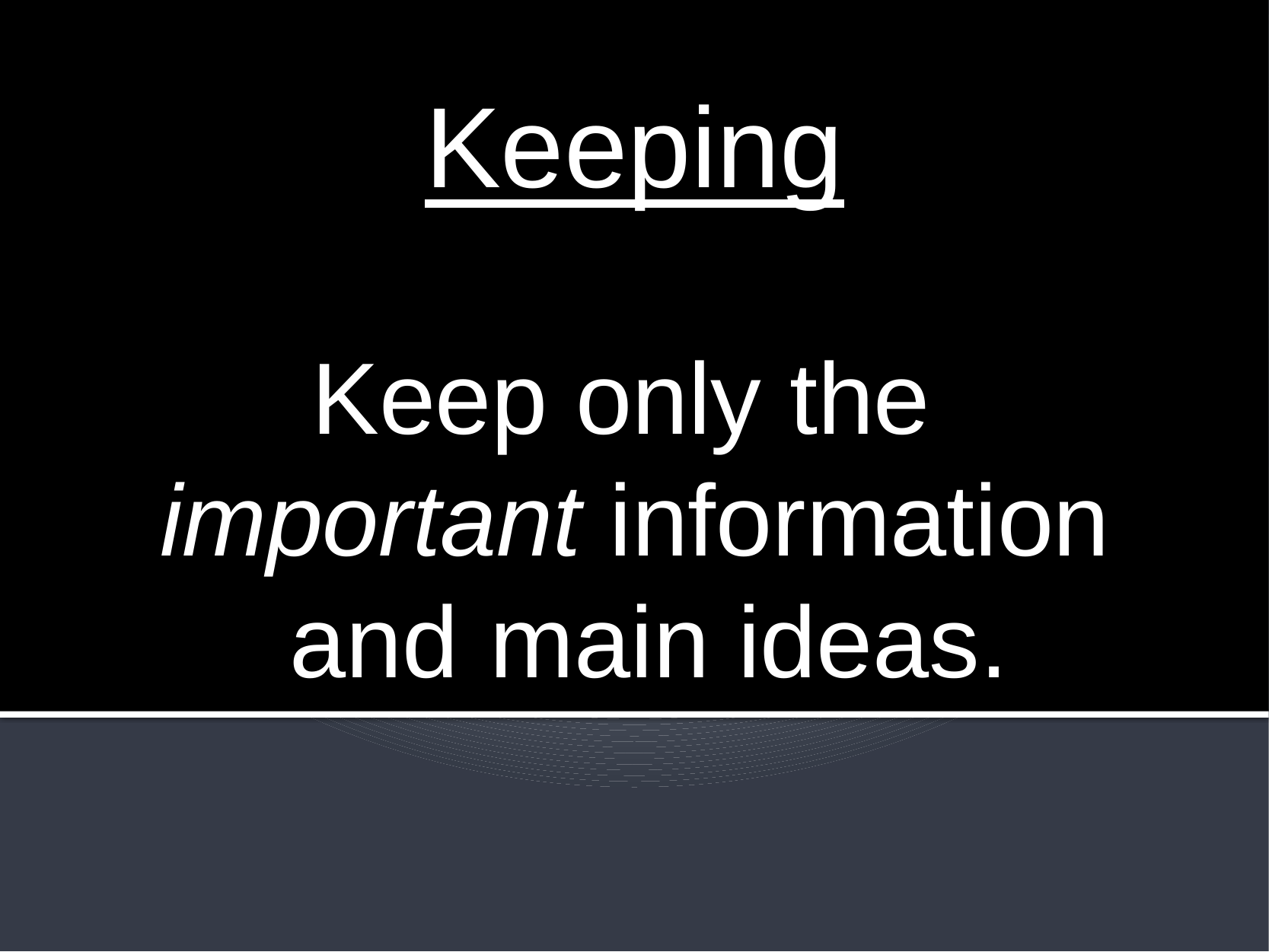

Keeping

Keep only the  important information  and	main ideas.